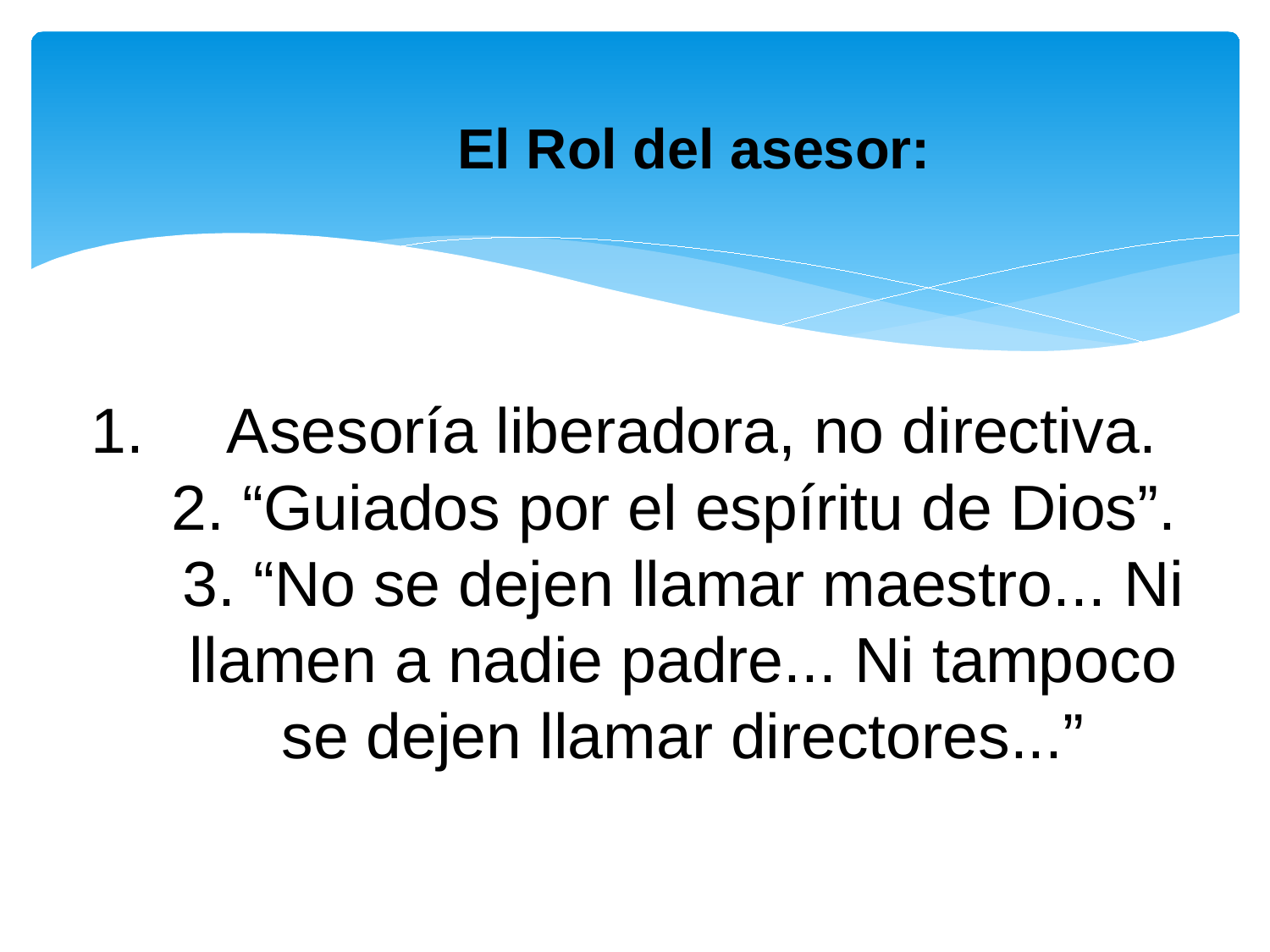

El Rol del asesor:
# Asesoría liberadora, no directiva. 2. “Guiados por el espíritu de Dios”. 3. “No se dejen llamar maestro... Ni llamen a nadie padre... Ni tampoco se dejen llamar directores...”